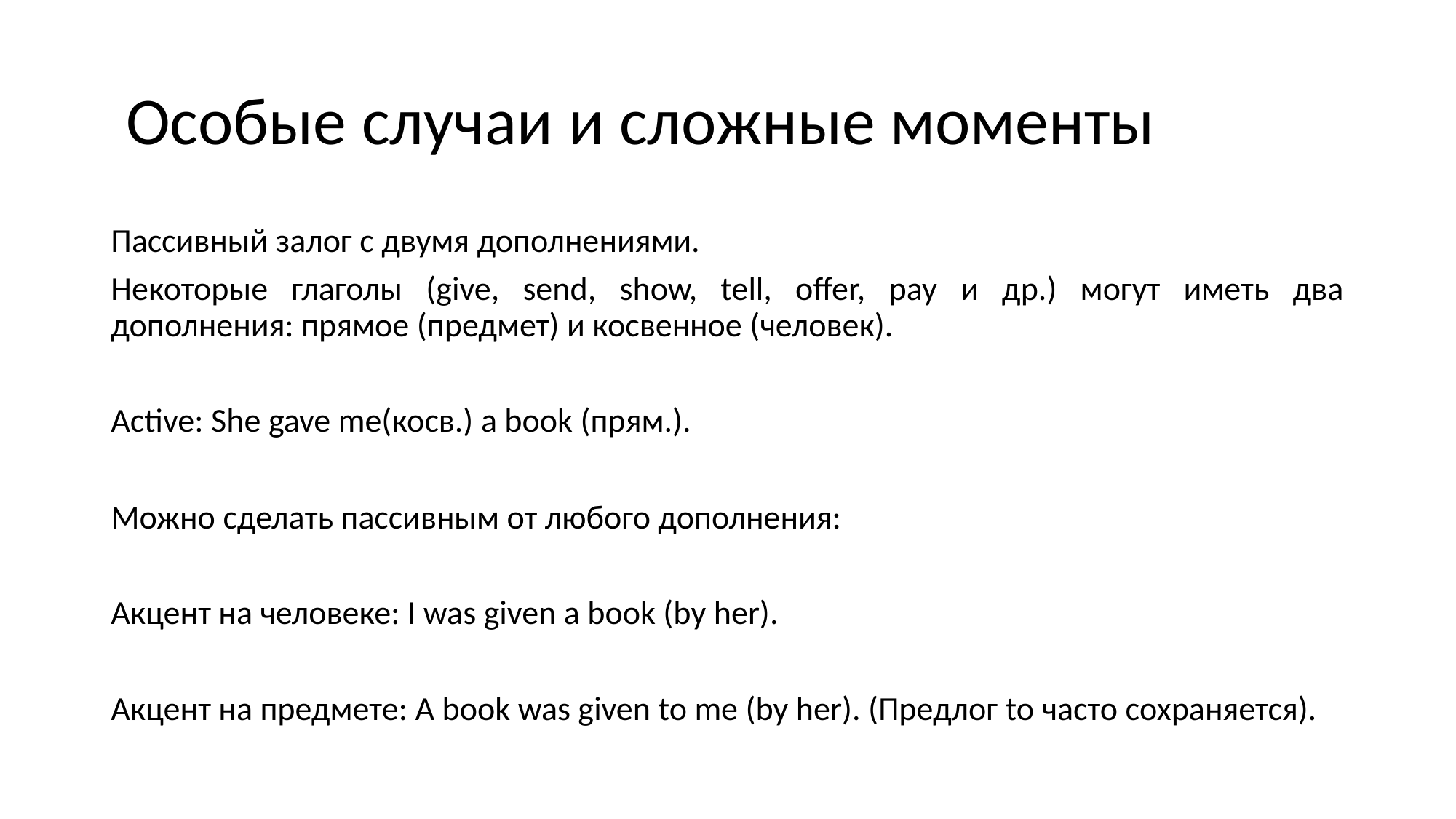

# Особые случаи и сложные моменты
Пассивный залог с двумя дополнениями.
Некоторые глаголы (give, send, show, tell, offer, pay и др.) могут иметь два дополнения: прямое (предмет) и косвенное (человек).

Active: She gave me(косв.) a book (прям.).

Можно сделать пассивным от любого дополнения:

Акцент на человеке: I was given a book (by her).

Акцент на предмете: A book was given to me (by her). (Предлог to часто сохраняется).